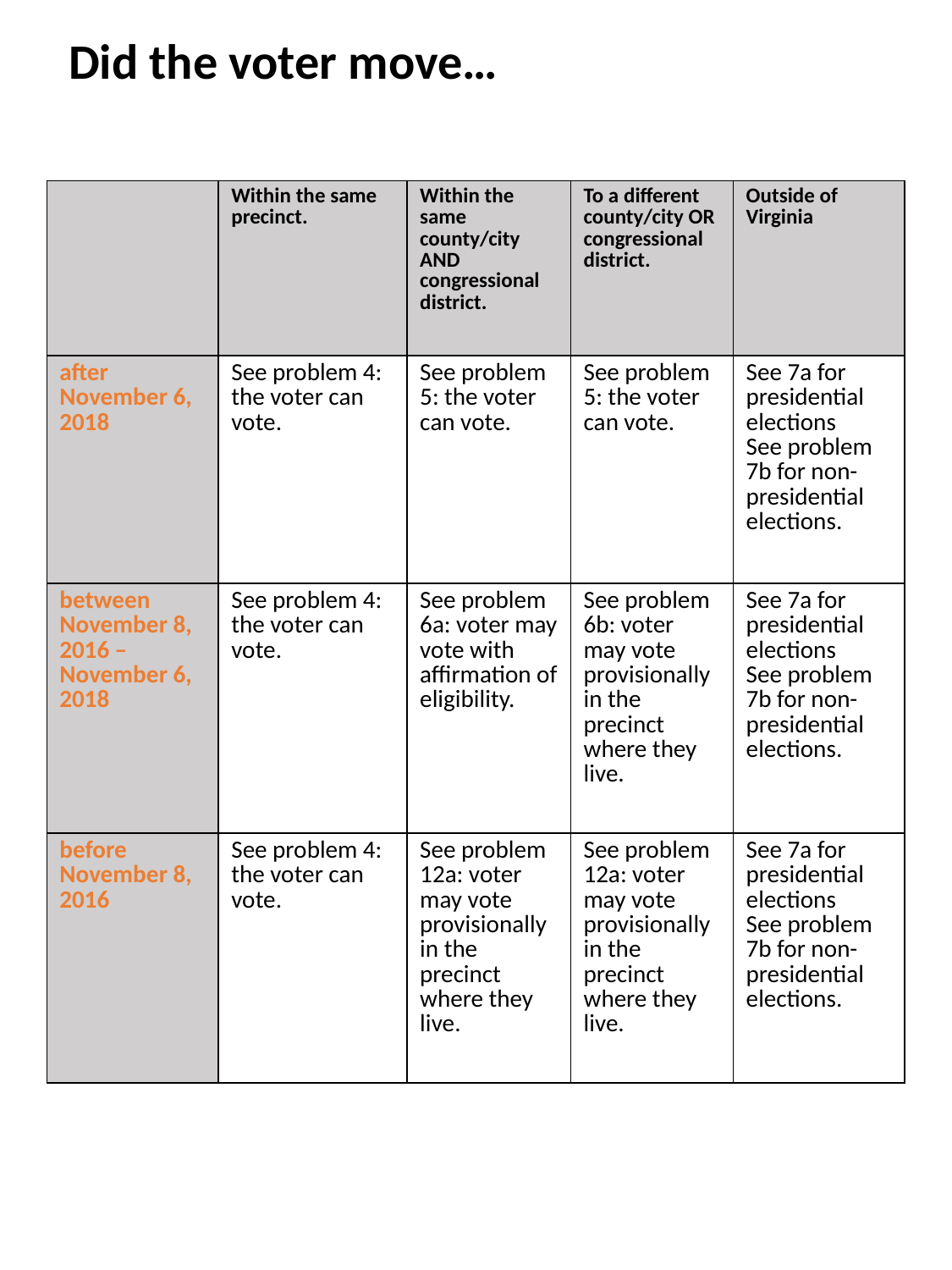

Did the voter move…
|  | Within the same precinct. | Within the same county/city AND congressional district. | To a different county/city OR congressional district. | Outside of Virginia |
| --- | --- | --- | --- | --- |
| after November 6, 2018 | See problem 4: the voter can vote. | See problem 5: the voter can vote. | See problem 5: the voter can vote. | See 7a for presidential elections See problem 7b for non-presidential elections. |
| between November 8, 2016 – November 6, 2018 | See problem 4: the voter can vote. | See problem 6a: voter may vote with affirmation of eligibility. | See problem 6b: voter may vote provisionally in the precinct where they live. | See 7a for presidential elections See problem 7b for non-presidential elections. |
| before November 8, 2016 | See problem 4: the voter can vote. | See problem 12a: voter may vote provisionally in the precinct where they live. | See problem 12a: voter may vote provisionally in the precinct where they live. | See 7a for presidential elections See problem 7b for non-presidential elections. |